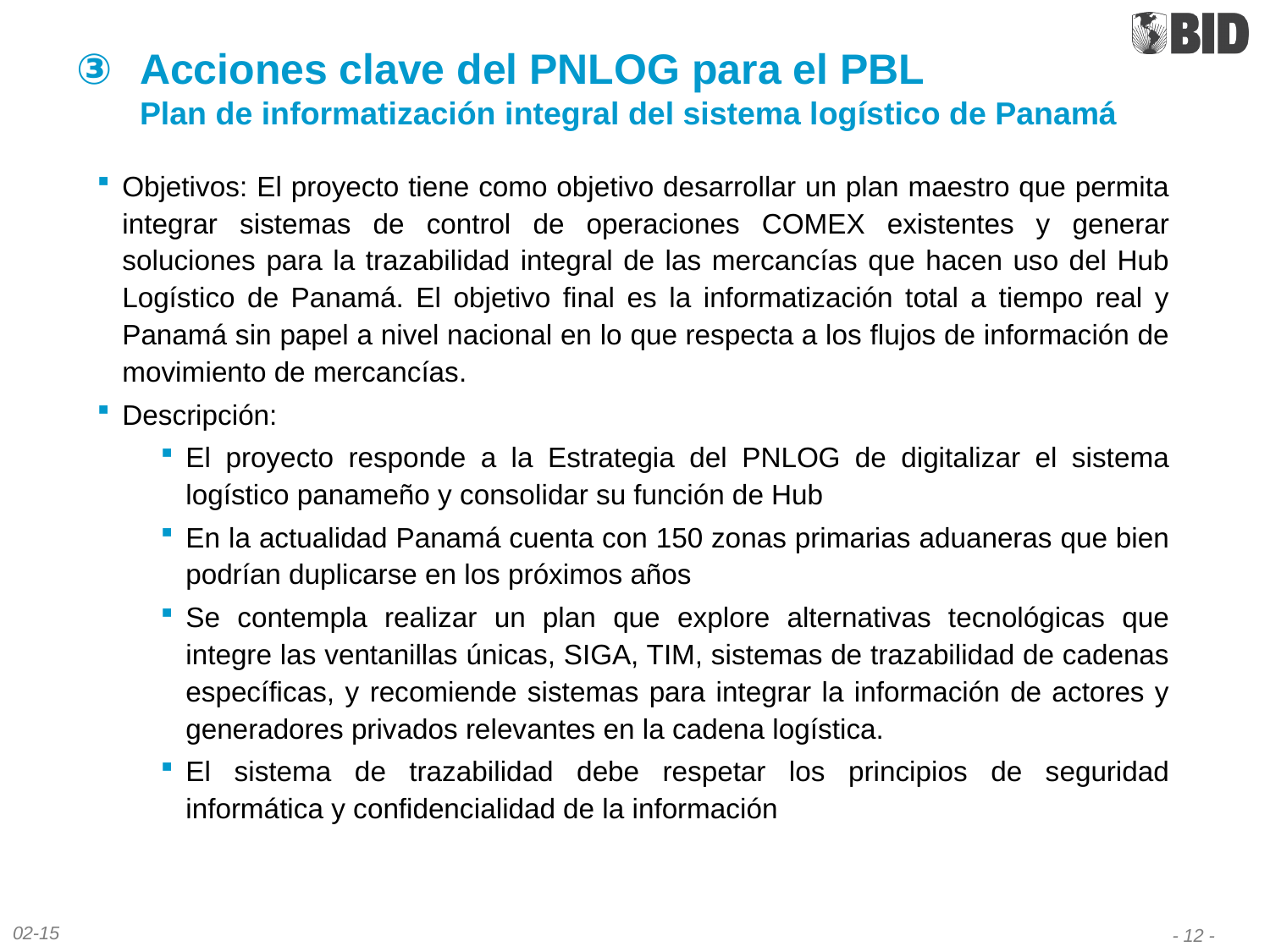

# Acciones clave del PNLOG para el PBL Plan de informatización integral del sistema logístico de Panamá
Objetivos: El proyecto tiene como objetivo desarrollar un plan maestro que permita integrar sistemas de control de operaciones COMEX existentes y generar soluciones para la trazabilidad integral de las mercancías que hacen uso del Hub Logístico de Panamá. El objetivo final es la informatización total a tiempo real y Panamá sin papel a nivel nacional en lo que respecta a los flujos de información de movimiento de mercancías.
Descripción:
El proyecto responde a la Estrategia del PNLOG de digitalizar el sistema logístico panameño y consolidar su función de Hub
En la actualidad Panamá cuenta con 150 zonas primarias aduaneras que bien podrían duplicarse en los próximos años
Se contempla realizar un plan que explore alternativas tecnológicas que integre las ventanillas únicas, SIGA, TIM, sistemas de trazabilidad de cadenas específicas, y recomiende sistemas para integrar la información de actores y generadores privados relevantes en la cadena logística.
El sistema de trazabilidad debe respetar los principios de seguridad informática y confidencialidad de la información
02-15
- 12 -